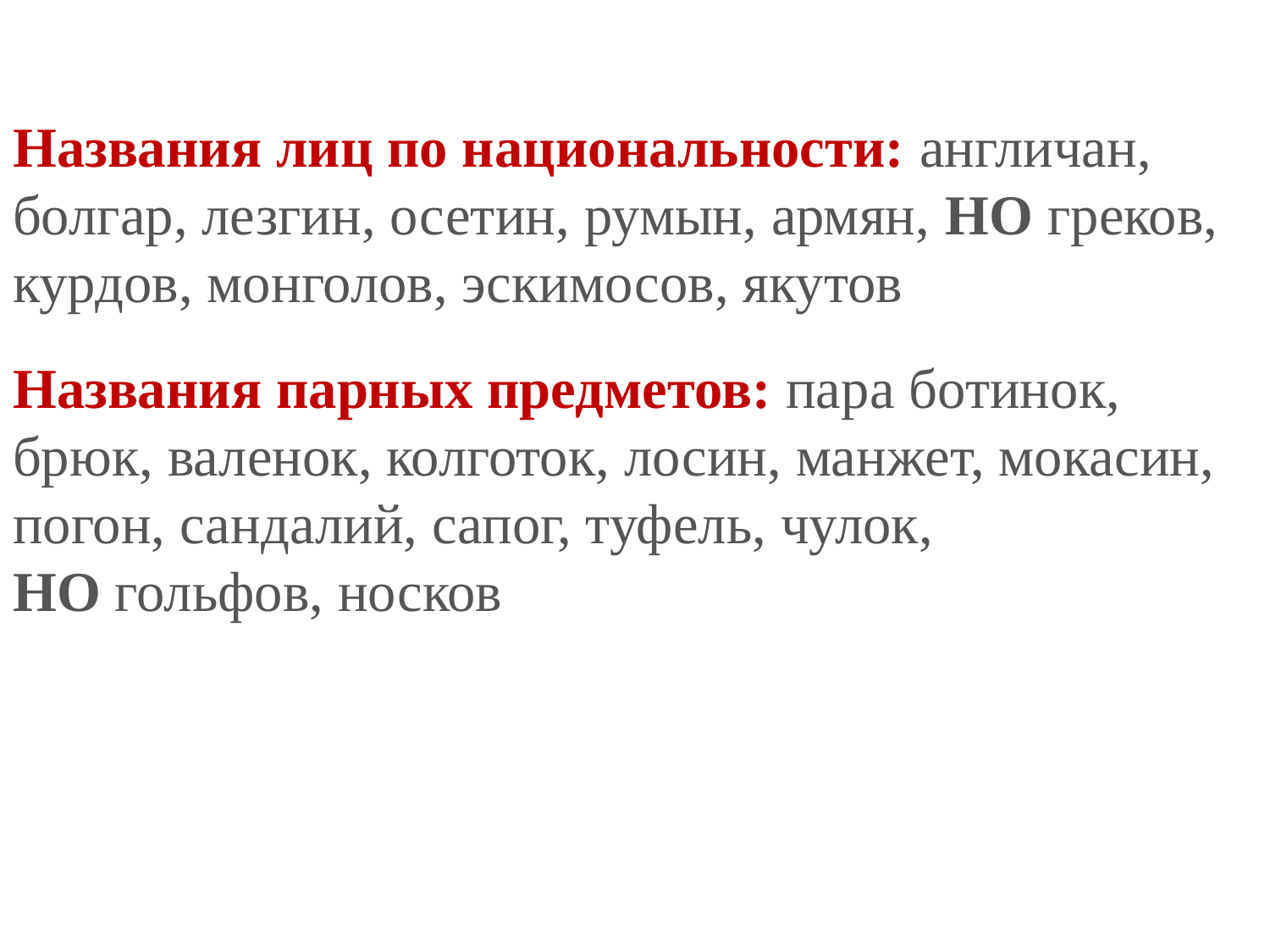

Названия лиц по национальности: англичан, болгар, лезгин, осетин, румын, армян, НО греков, курдов, монголов, эскимосов, якутов
Названия парных предметов: пара ботинок, брюк, валенок, колготок, лосин, манжет, мокасин, погон, сандалий, сапог, туфель, чулок,
НО гольфов, носков